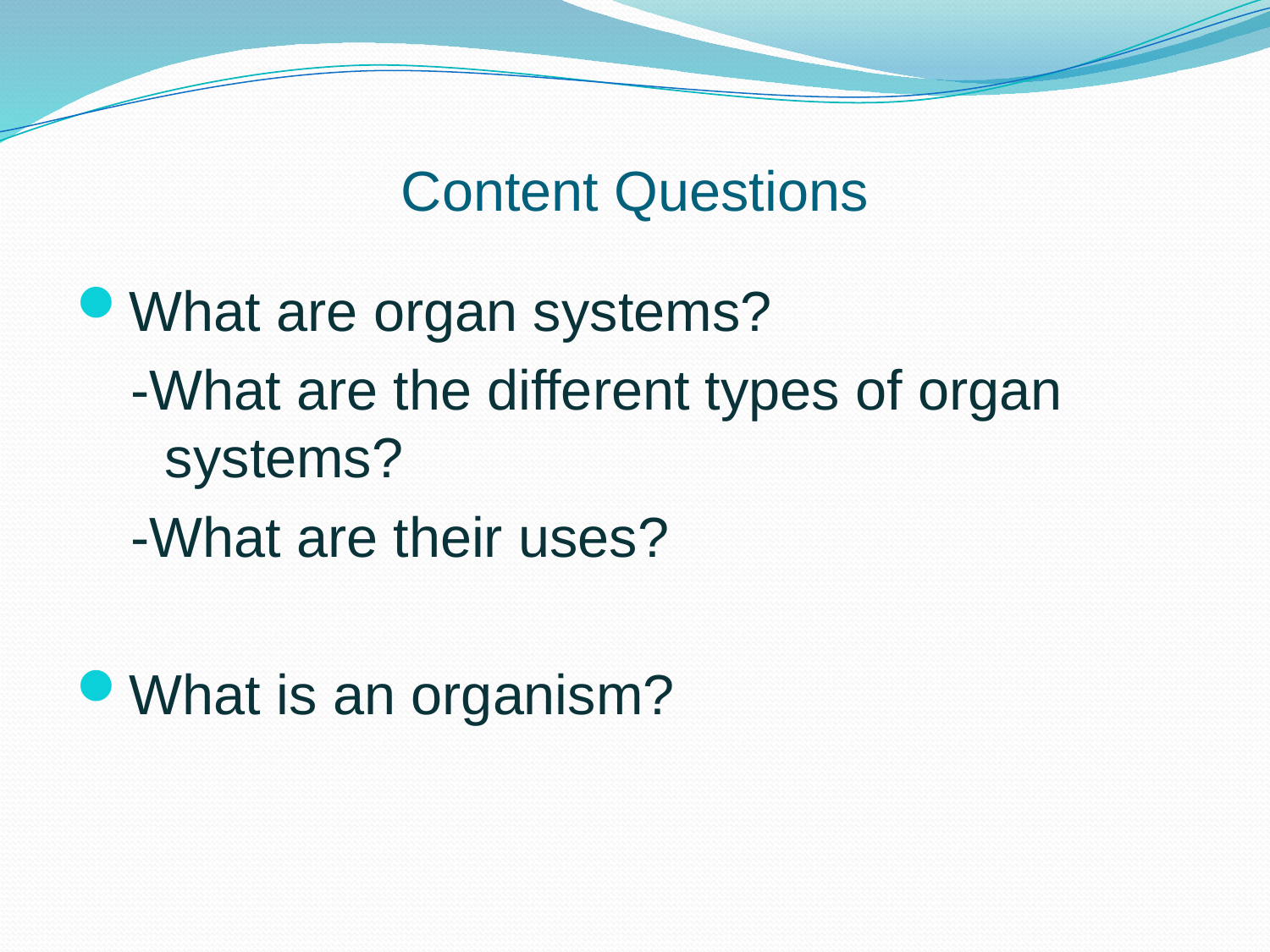

# Content Questions
What are organ systems?
-What are the different types of organ systems?
-What are their uses?

What is an organism?